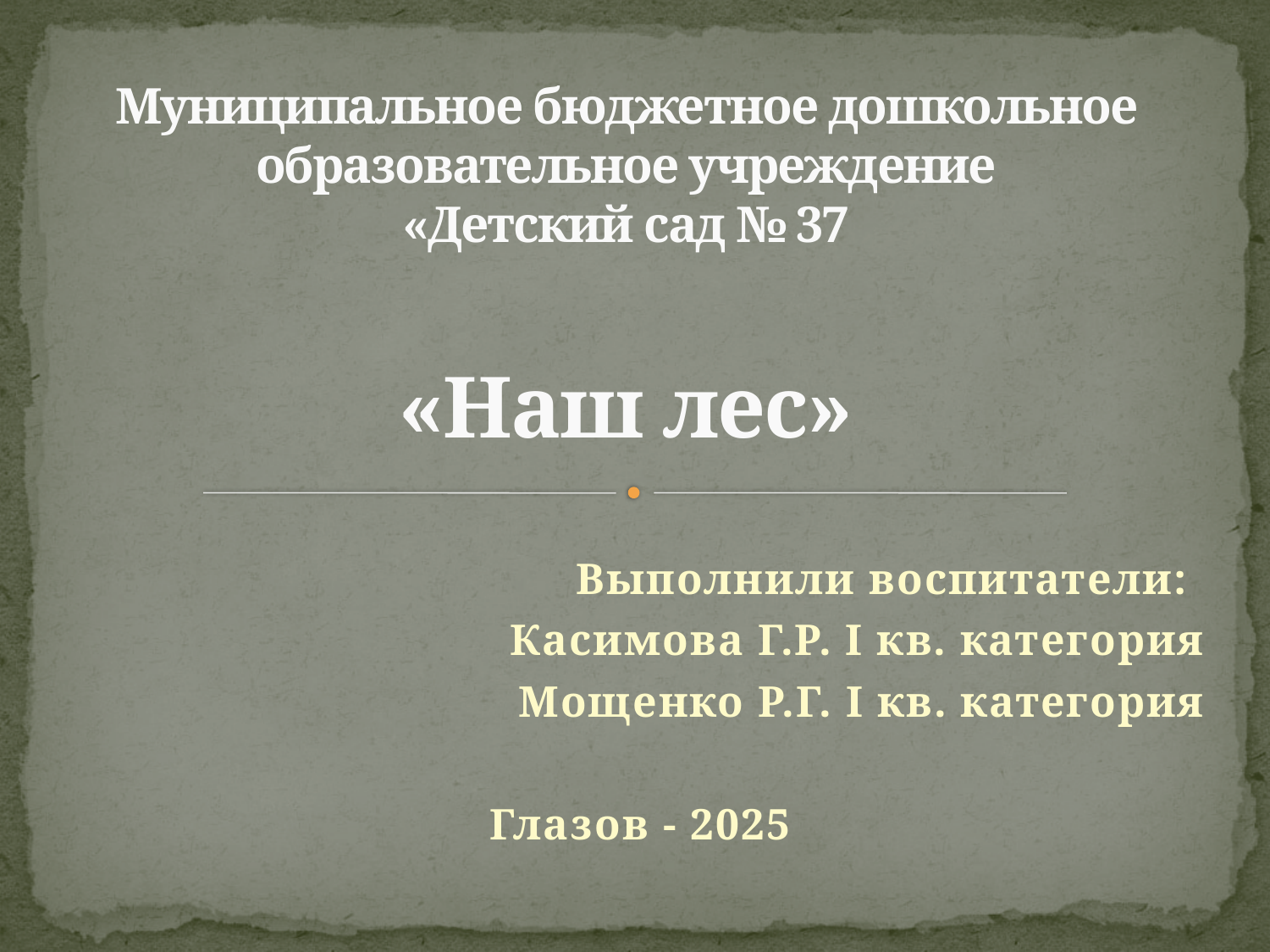

# Муниципальное бюджетное дошкольное образовательное учреждение «Детский сад № 37 «Наш лес»
                                          Выполнили воспитатели:
Касимова Г.Р. I кв. категория
Мощенко Р.Г. I кв. категория

Глазов - 2025